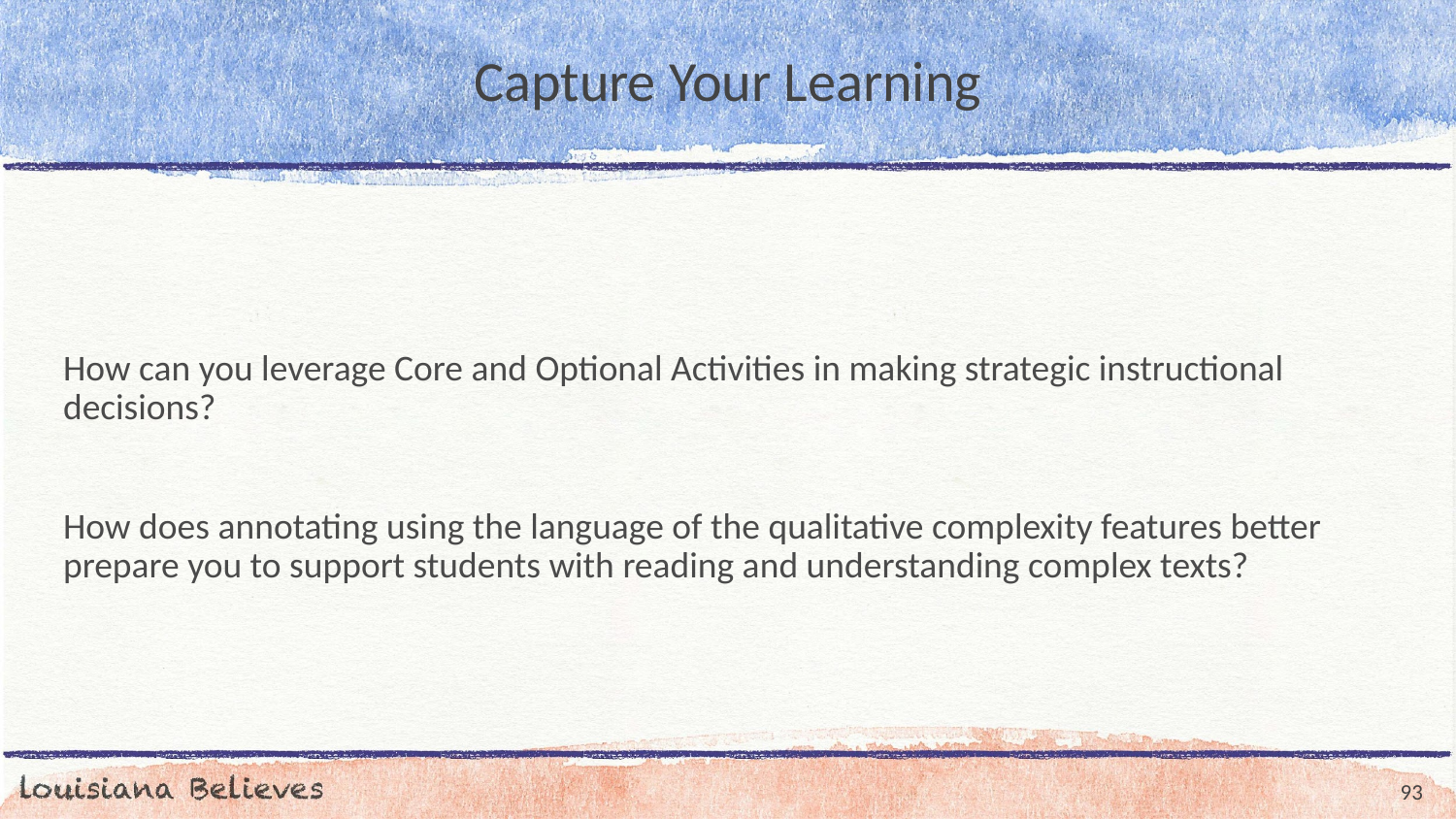

# Capture Your Learning
How can you leverage Core and Optional Activities in making strategic instructional decisions?

How does annotating using the language of the qualitative complexity features better prepare you to support students with reading and understanding complex texts?